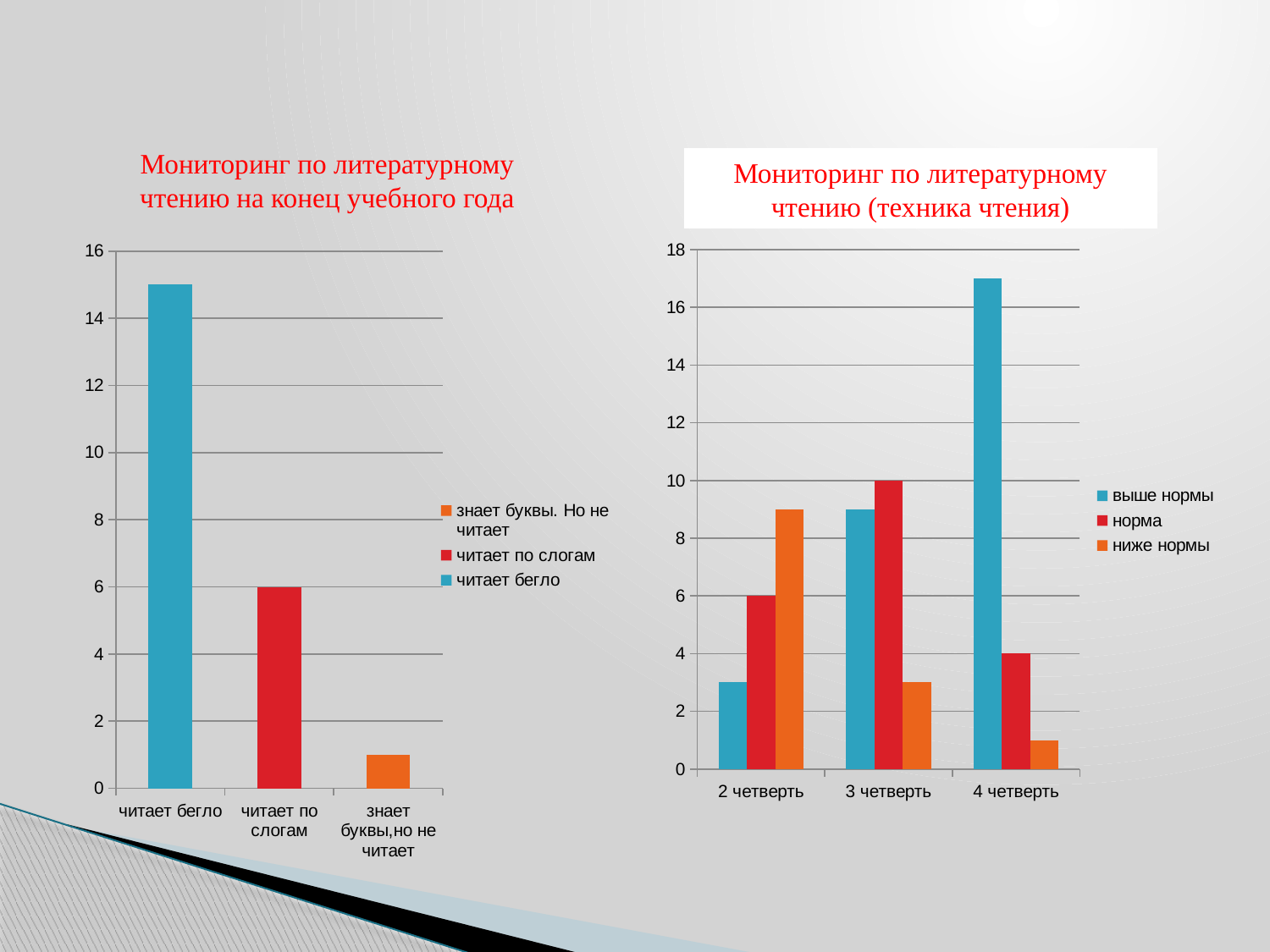

Мониторинг по литературному
чтению на конец учебного года
Мониторинг по литературному чтению (техника чтения)

### Chart

| Category | читает бегло | читает по слогам | знает буквы. Но не читает |
|---|---|---|---|
| читает бегло | 15.0 | None | None |
| читает по слогам | None | 6.0 | None |
| знает буквы,но не читает | None | None | 1.0 |

### Chart

| Category | выше нормы | норма | ниже нормы |
|---|---|---|---|
| 2 четверть | 3.0 | 6.0 | 9.0 |
| 3 четверть | 9.0 | 10.0 | 3.0 |
| 4 четверть | 17.0 | 4.0 | 1.0 |